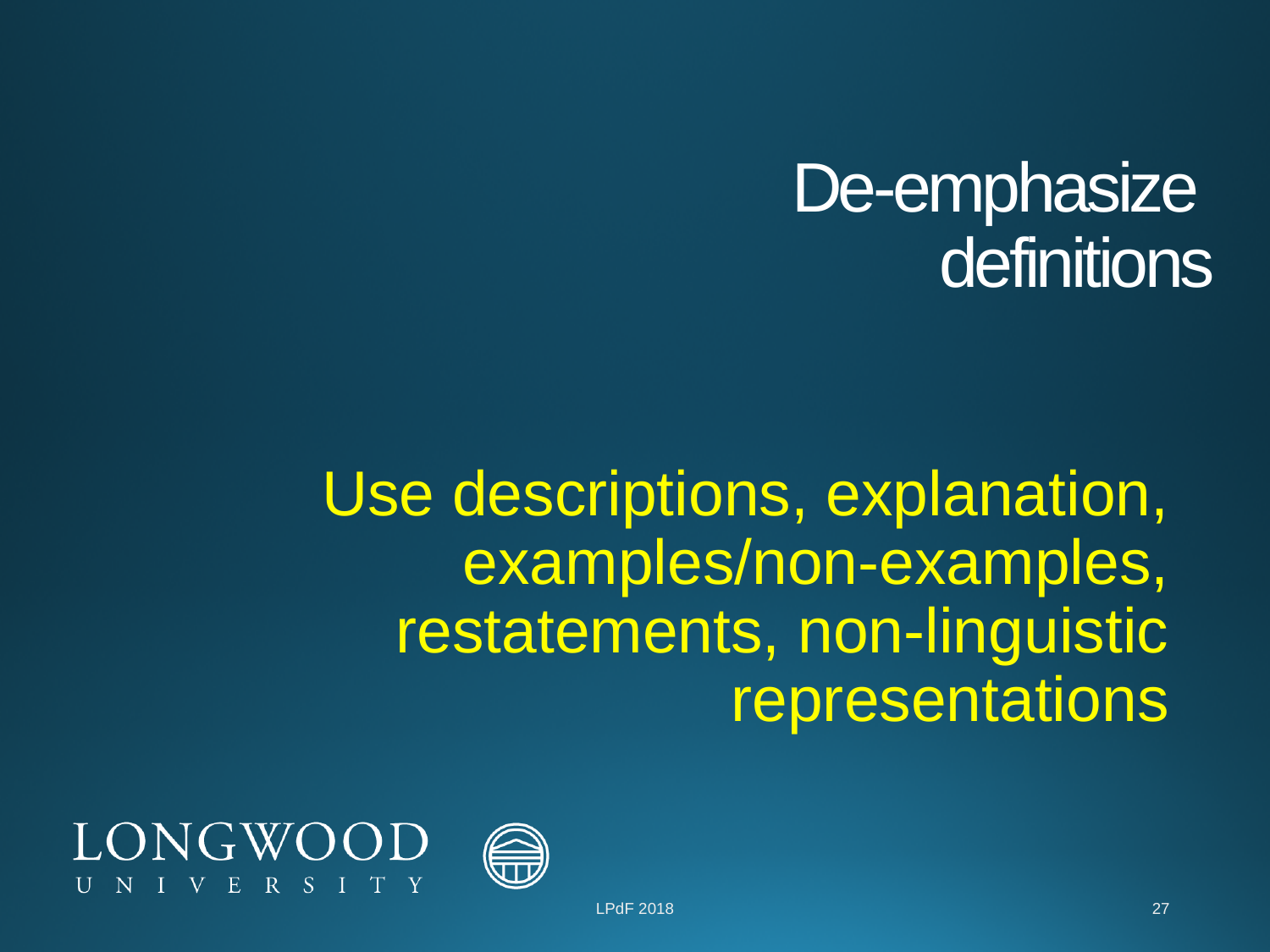

# De-emphasize definitions
Use descriptions, explanation, examples/non-examples, restatements, non-linguistic representations
LPdF 2018
27